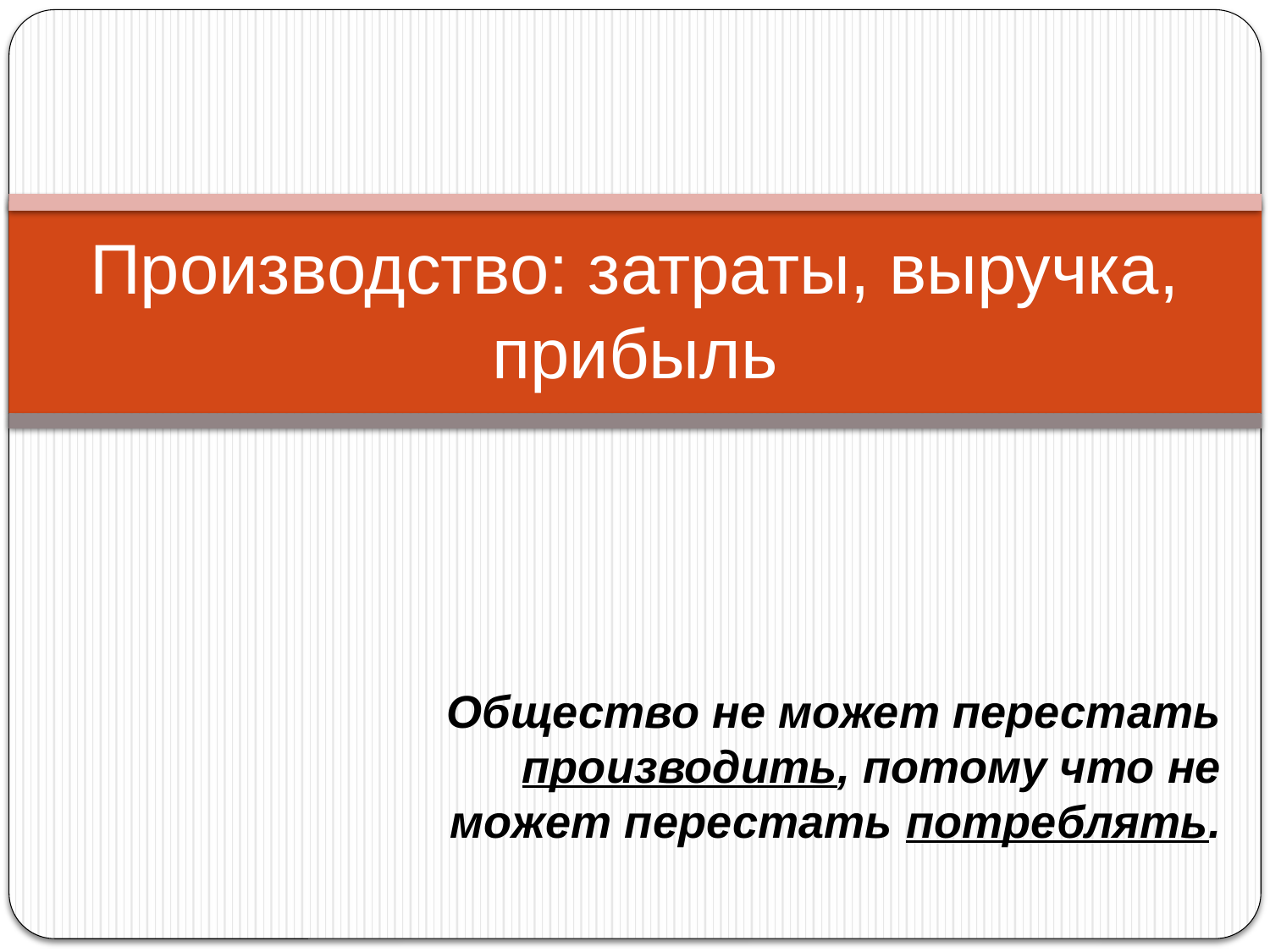

# Производство: затраты, выручка, прибыль
Общество не может перестать производить, потому что не может перестать потреблять.